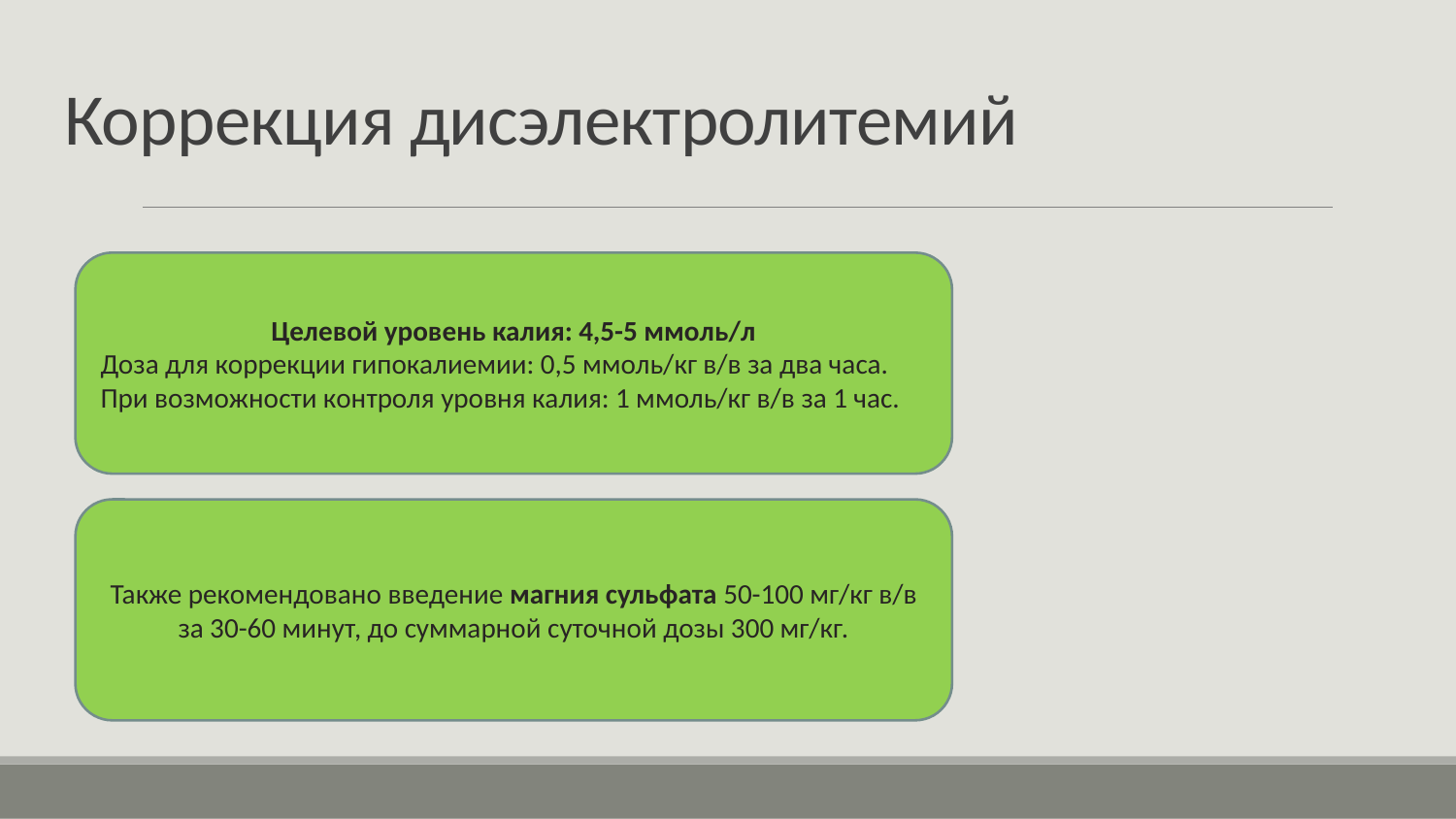

# Коррекция дисэлектролитемий
Целевой уровень калия: 4,5-5 ммоль/л
Доза для коррекции гипокалиемии: 0,5 ммоль/кг в/в за два часа.
При возможности контроля уровня калия: 1 ммоль/кг в/в за 1 час.
Также рекомендовано введение магния сульфата 50-100 мг/кг в/в за 30-60 минут, до суммарной суточной дозы 300 мг/кг.